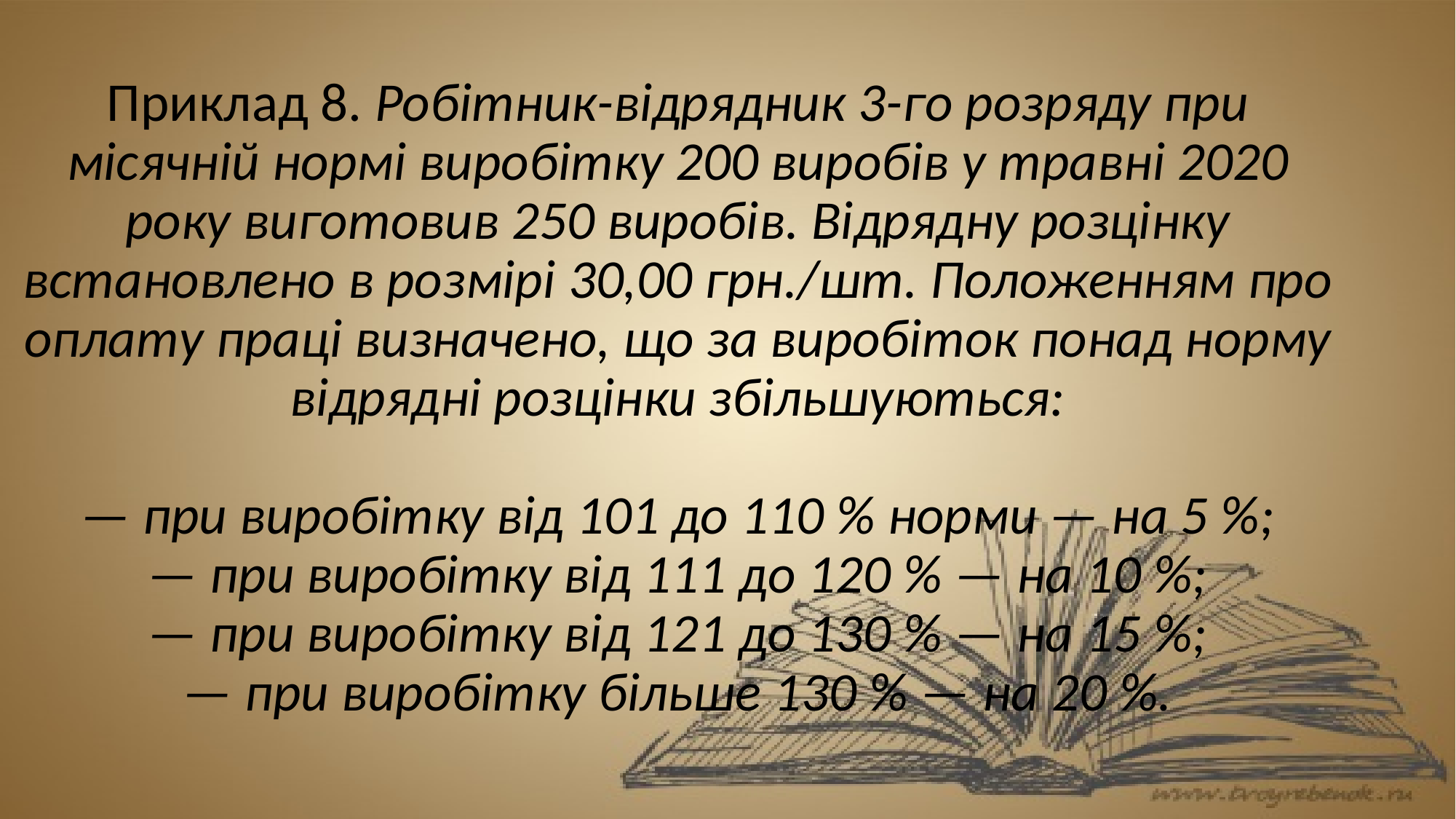

# Приклад 8. Робітник-відрядник 3-го розряду при місячній нормі виробітку 200 виробів у травні 2020 року виготовив 250 виробів. Відрядну розцінку встановлено в розмірі 30,00 грн./шт. Положенням про оплату праці визначено, що за виробіток понад норму відрядні розцінки збільшуються: — при виробітку від 101 до 110 % норми — на 5 %; — при виробітку від 111 до 120 % — на 10 %; — при виробітку від 121 до 130 % — на 15 %; — при виробітку більше 130 % — на 20 %.